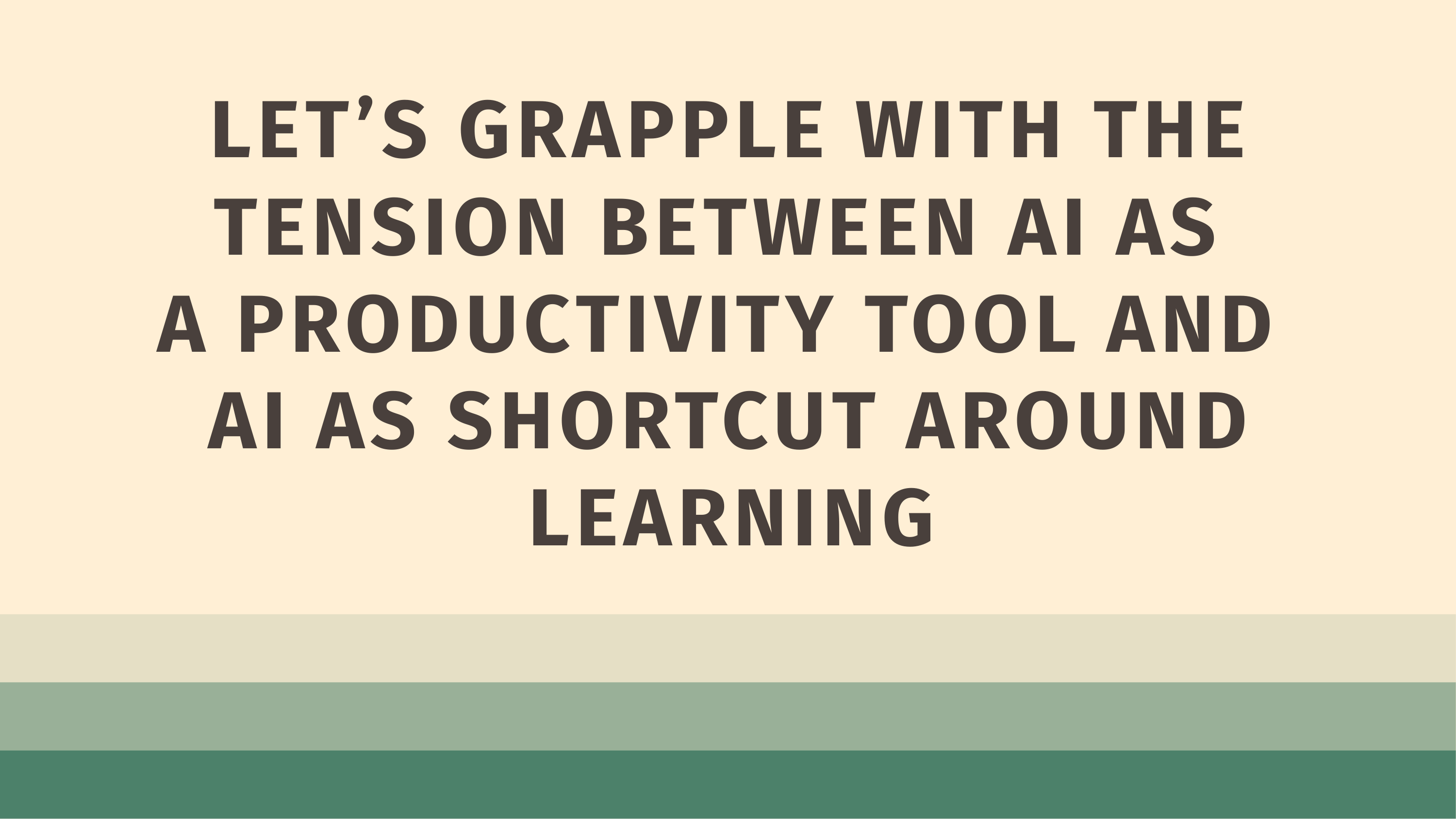

# LET’S GRAPPLE WITH THE TENSION BETWEEN AI AS A PRODUCTIVITY TOOL AND AI AS SHORTCUT AROUND LEARNING